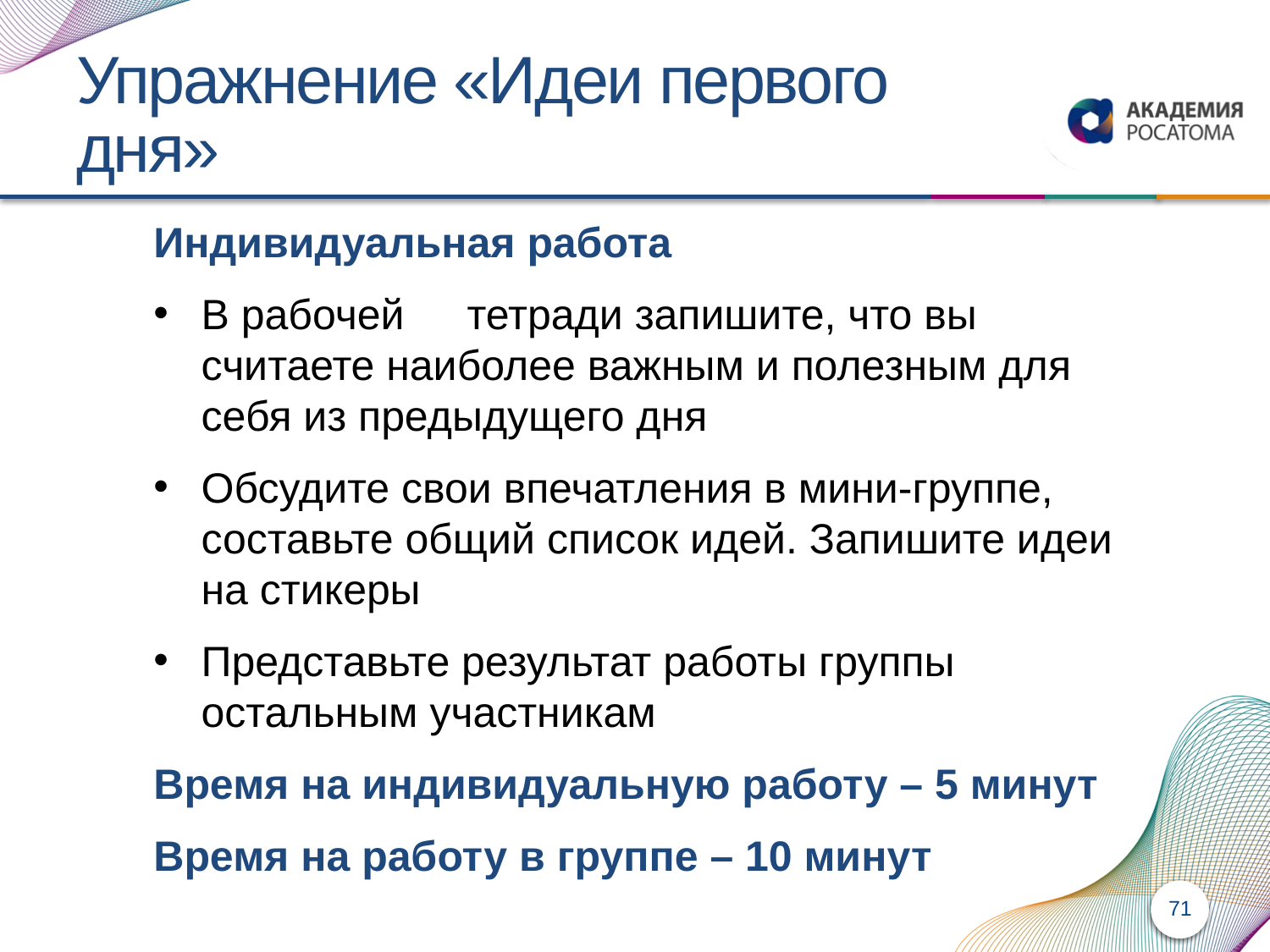

# Упражнение «Идеи первого дня»
Индивидуальная работа
В рабочей	 тетради запишите, что вы считаете наиболее важным и полезным для себя из предыдущего дня
Обсудите свои впечатления в мини-группе, составьте общий список идей. Запишите идеи на стикеры
Представьте результат работы группы остальным участникам
Время на индивидуальную работу – 5 минут
Время на работу в группе – 10 минут
71